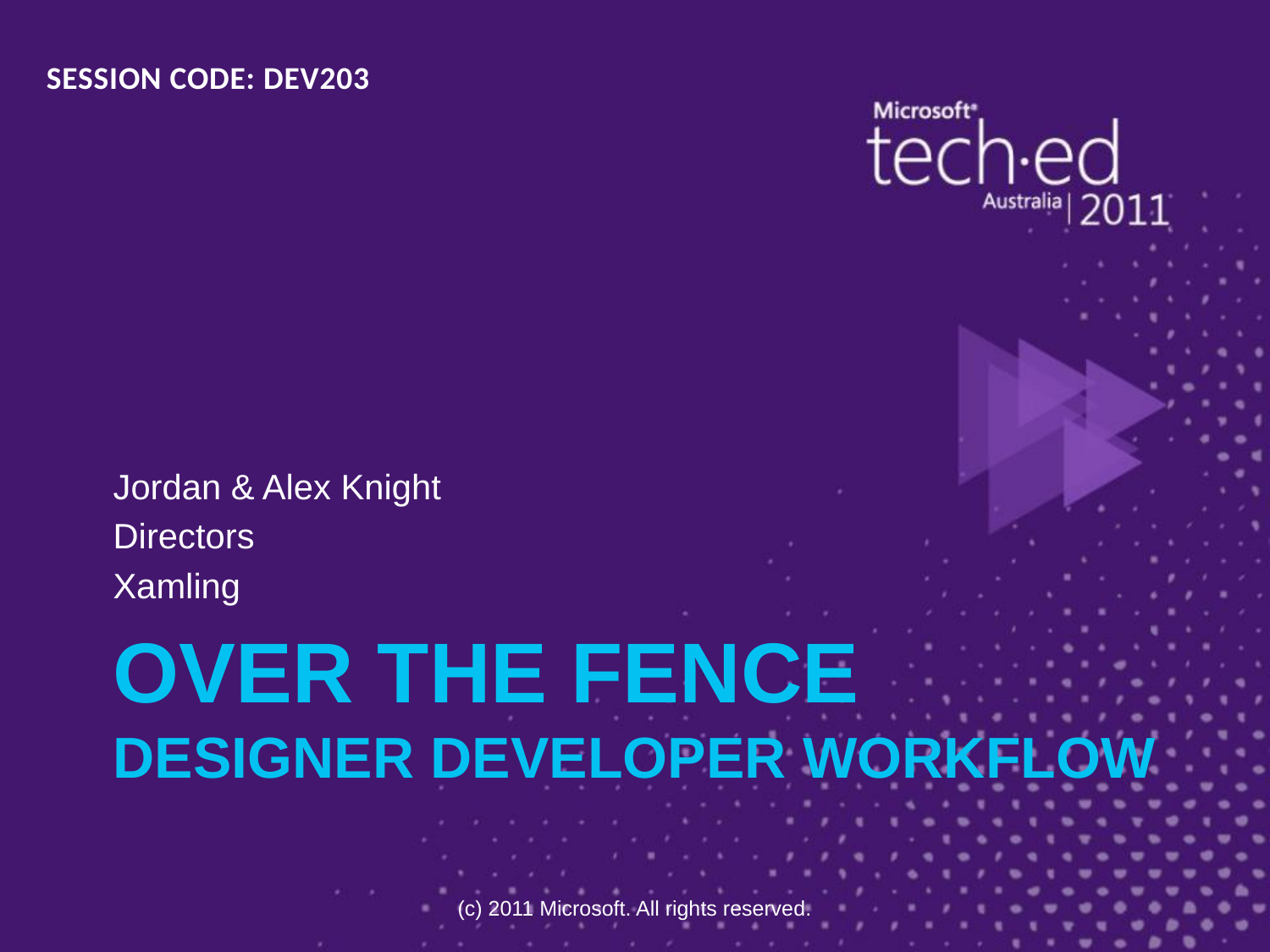

SESSION CODE: DEV203
Jordan & Alex Knight
Directors
Xamling
# Over the Fence Designer Developer workflow
(c) 2011 Microsoft. All rights reserved.